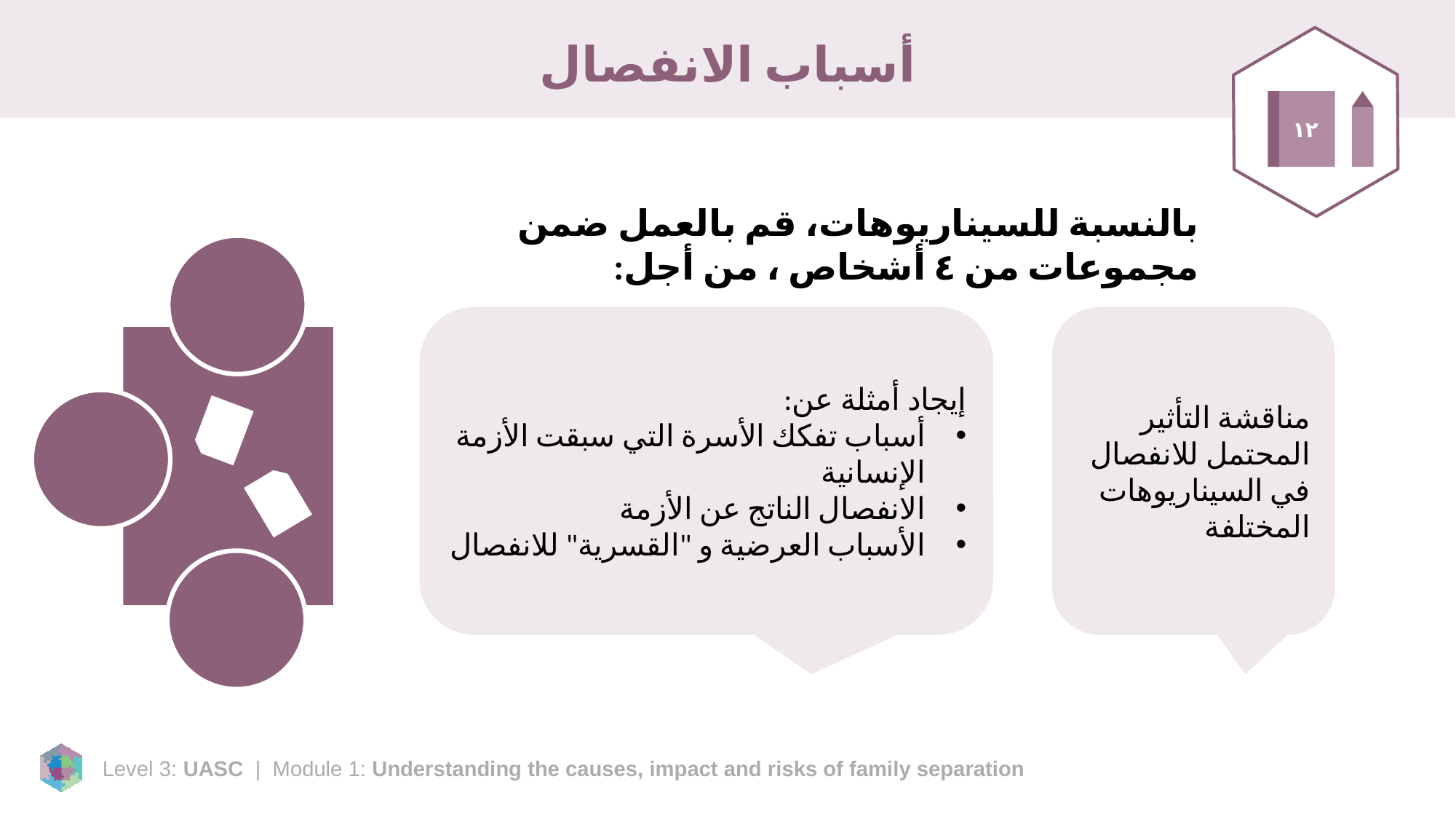

# أسباب الانفصال

١٢

بالنسبة للسيناريوهات، قم بالعمل ضمن مجموعات من ٤ أشخاص ، من أجل:
مناقشة التأثير المحتمل للانفصال في السيناريوهات المختلفة
إيجاد أمثلة عن:
أسباب تفكك الأسرة التي سبقت الأزمة الإنسانية
الانفصال الناتج عن الأزمة
الأسباب العرضية و "القسرية" للانفصال